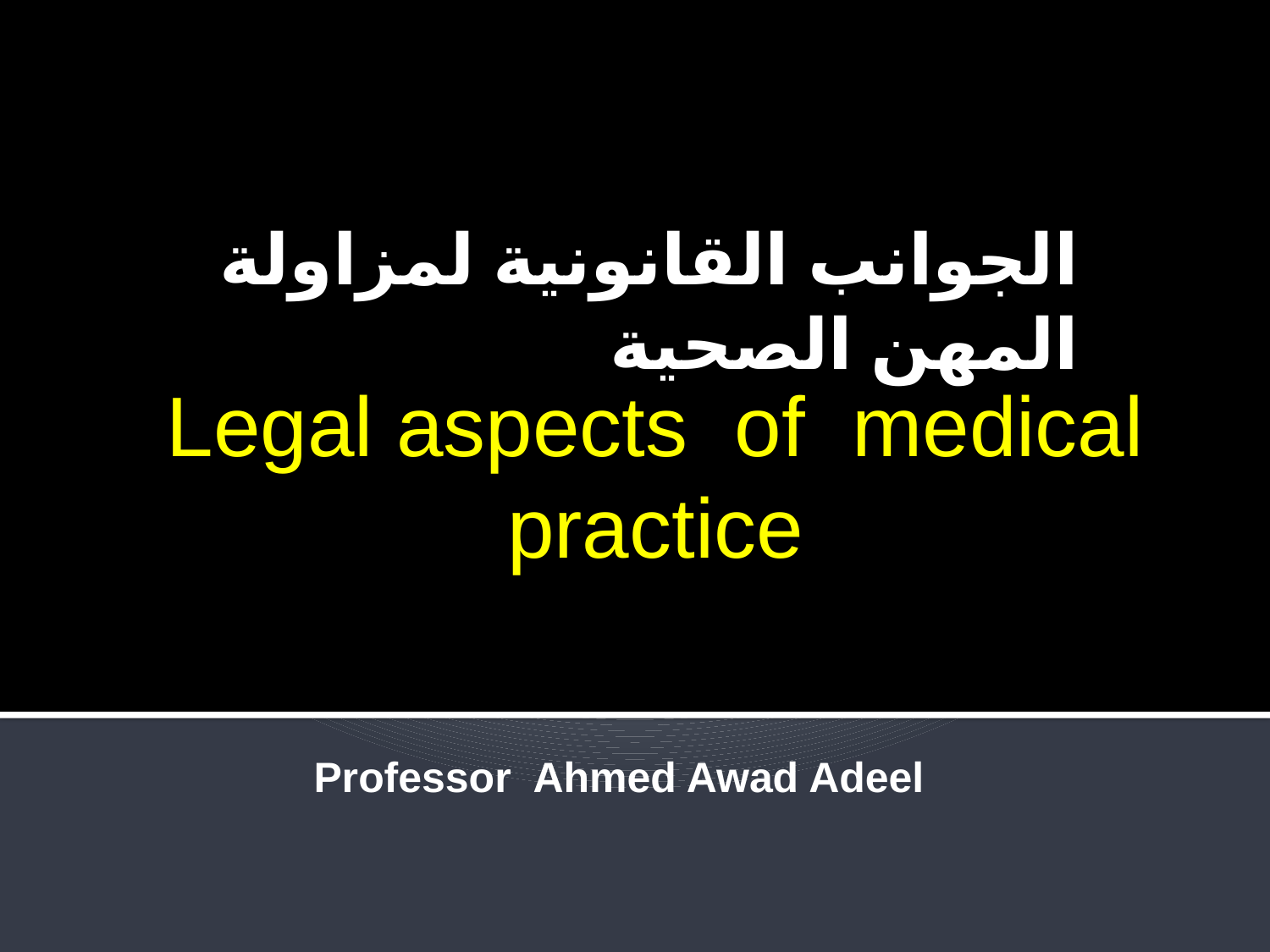

الجوانب القانونية لمزاولة  المهن الصحية
Legal aspects  of  medical practice
#

Professor  Ahmed Awad Adeel